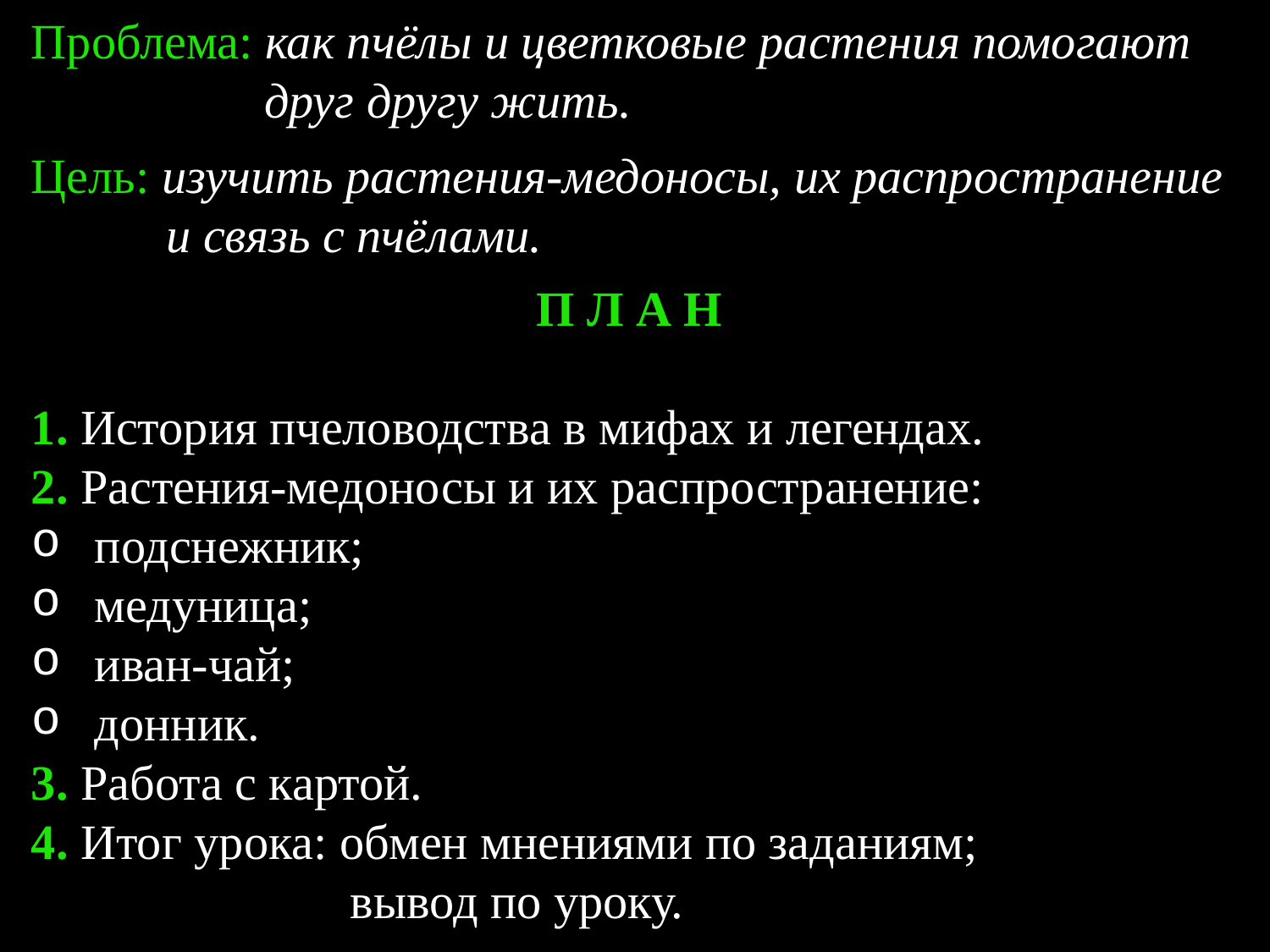

Проблема: как пчёлы и цветковые растения помогают
                   друг другу жить.
Цель: изучить растения-медоносы, их распространение
           и связь с пчёлами.
П Л А Н

1. История пчеловодства в мифах и легендах.
2. Растения-медоносы и их распространение:
подснежник;
медуница;
иван-чай;
донник.
3. Работа с картой.
4. Итог урока: обмен мнениями по заданиям;
                          вывод по уроку.